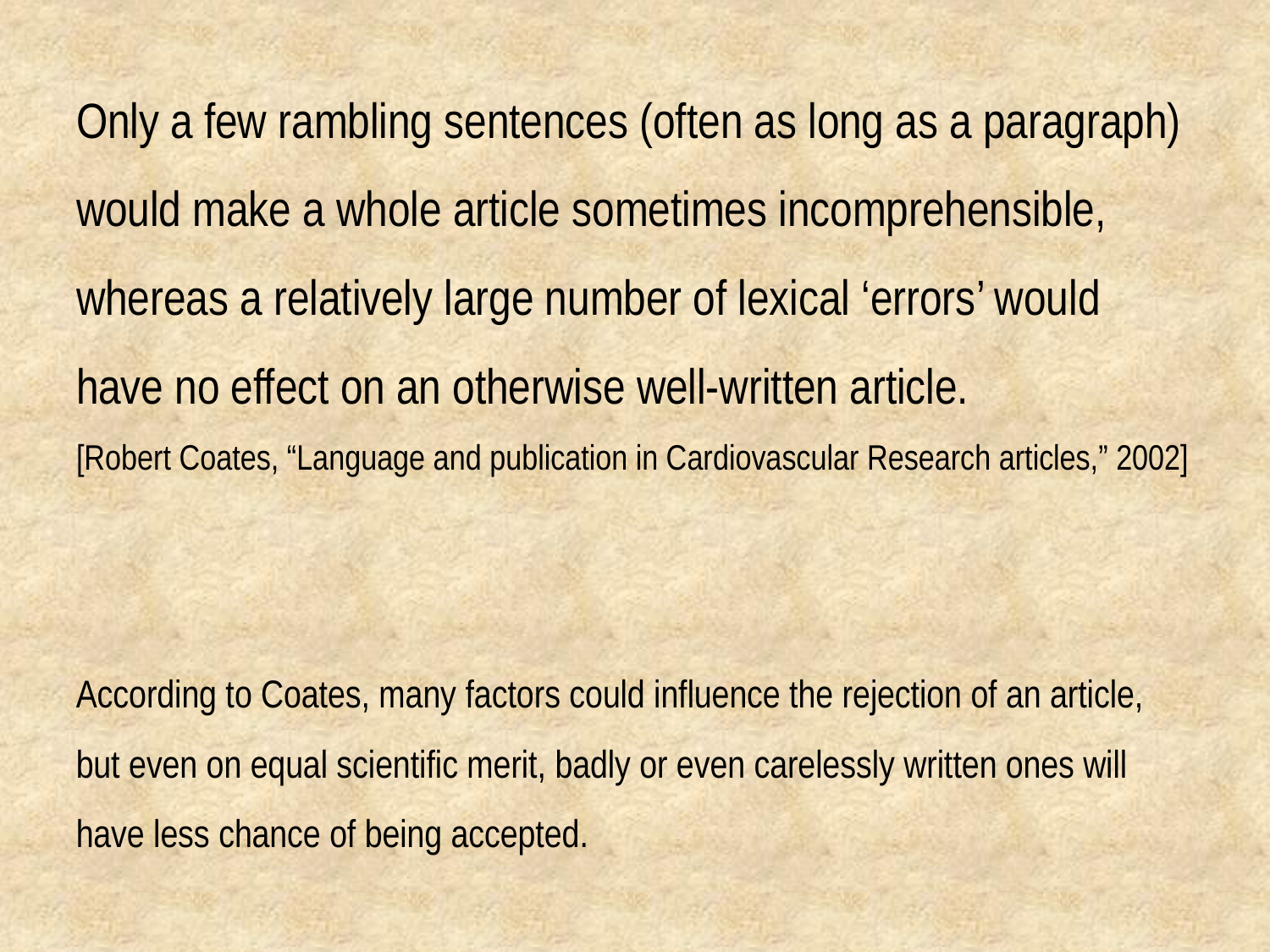

Only a few rambling sentences (often as long as a paragraph) would make a whole article sometimes incomprehensible, whereas a relatively large number of lexical ‘errors’ would have no effect on an otherwise well-written article.
[Robert Coates, “Language and publication in Cardiovascular Research articles,” 2002]
According to Coates, many factors could influence the rejection of an article, but even on equal scientific merit, badly or even carelessly written ones will have less chance of being accepted.